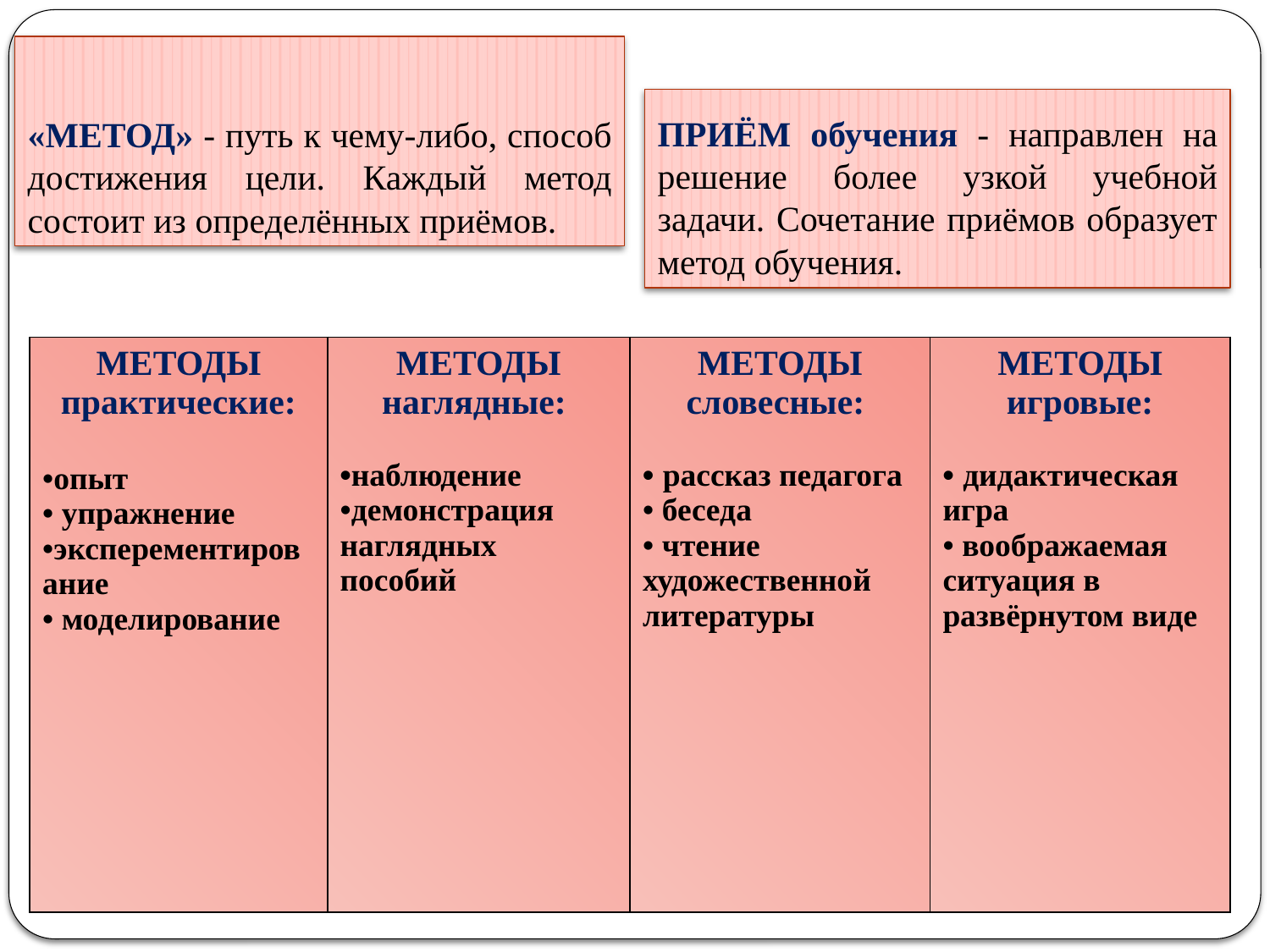

«МЕТОД» - путь к чему-либо, способ достижения цели. Каждый метод состоит из определённых приёмов.
ПРИЁМ обучения - направлен на решение более узкой учебной задачи. Сочетание приёмов образует метод обучения.
| МЕТОДЫ практические: •опыт • упражнение •эксперементирование • моделирование | МЕТОДЫ наглядные: •наблюдение •демонстрация наглядных пособий | МЕТОДЫ словесные: • рассказ педагога • беседа • чтение художественной литературы | МЕТОДЫ игровые: • дидактическая игра • воображаемая ситуация в развёрнутом виде |
| --- | --- | --- | --- |